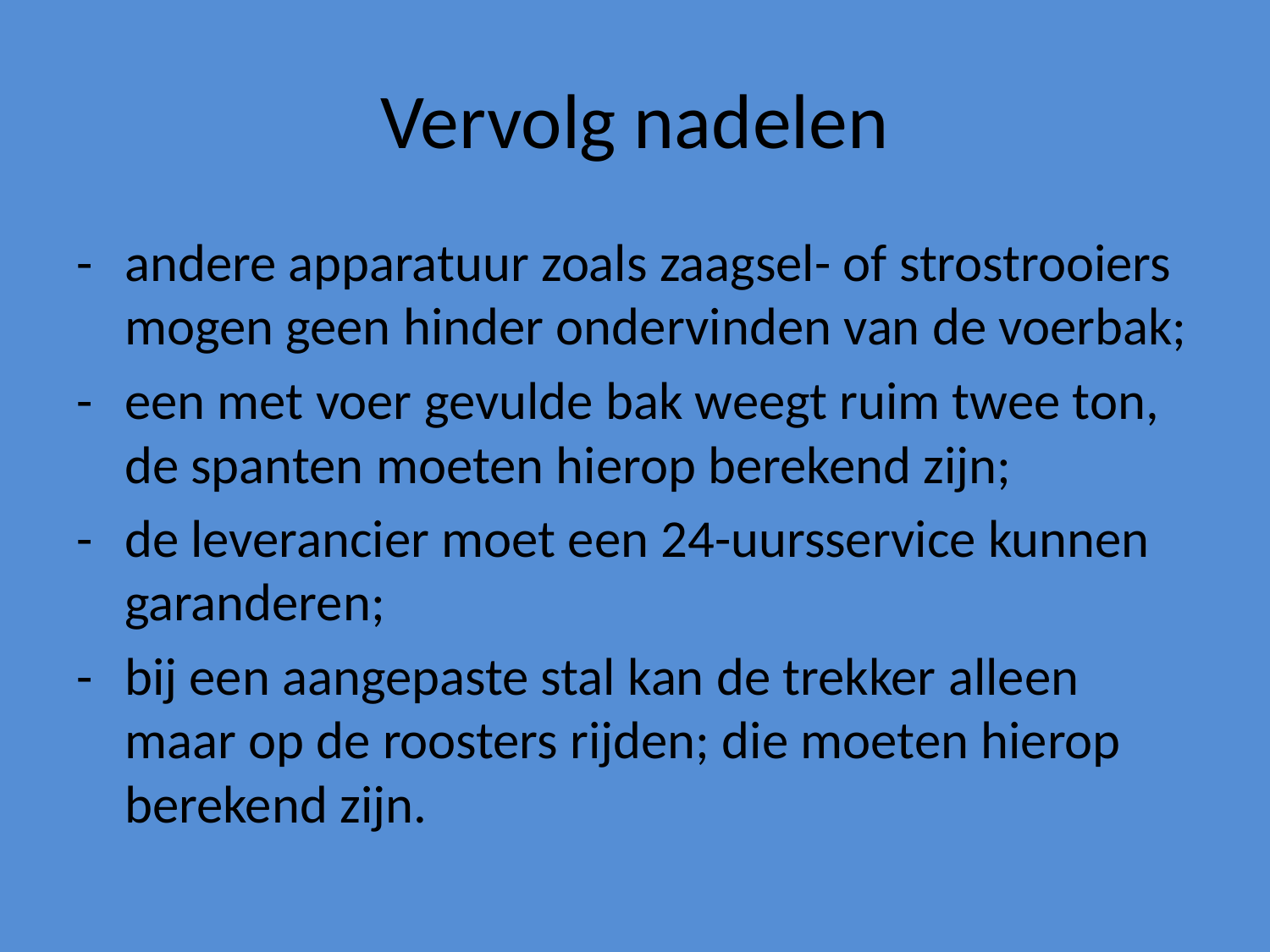

# Vervolg nadelen
- 	andere apparatuur zoals zaagsel- of strostrooiers mogen geen hinder ondervinden van de voerbak;
-	een met voer gevulde bak weegt ruim twee ton, de spanten moeten hierop berekend zijn;
-	de leverancier moet een 24-uursservice kunnen garanderen;
-	bij een aangepaste stal kan de trekker alleen maar op de roosters rijden; die moeten hierop berekend zijn.